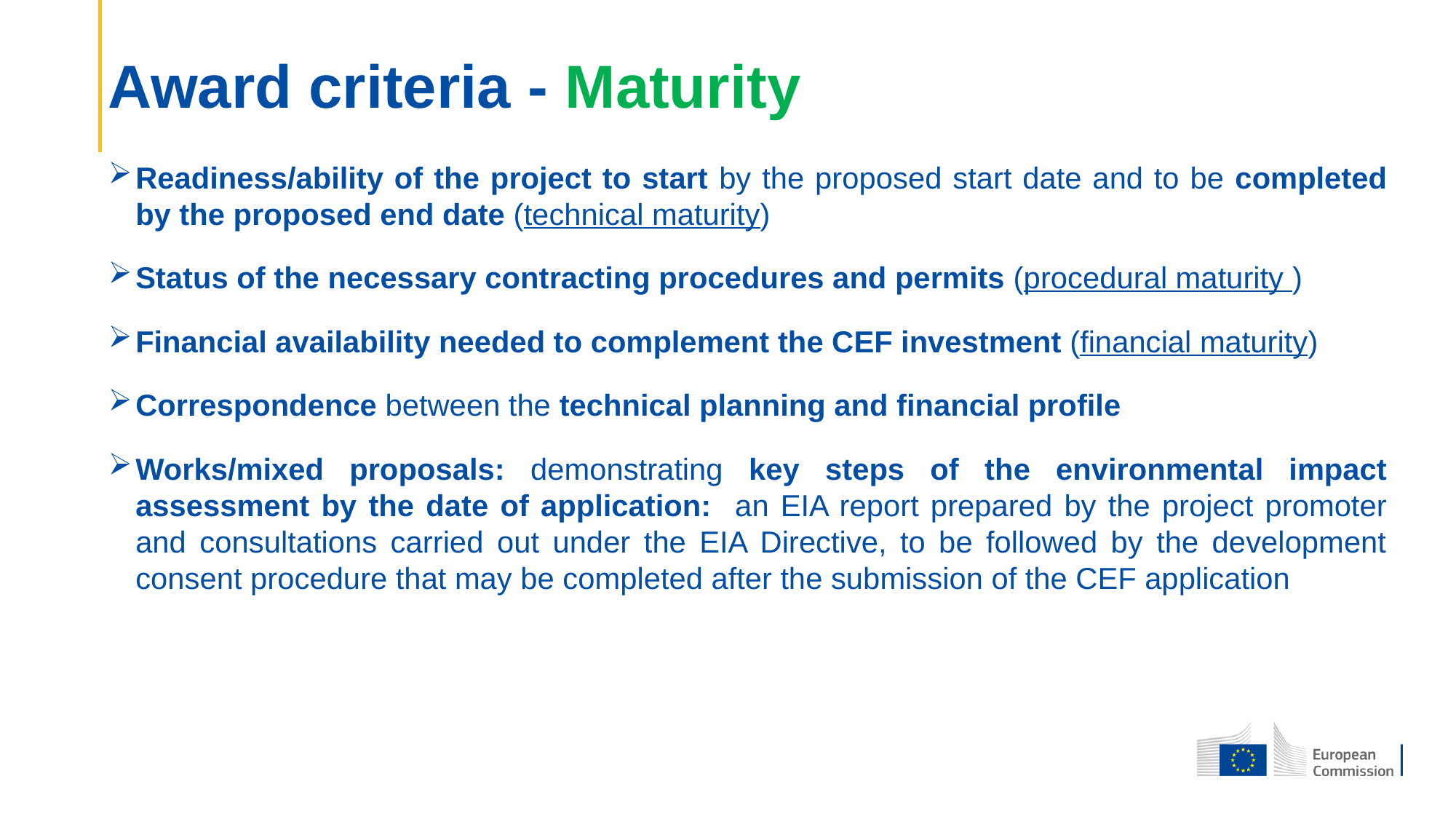

# Award criteria - Maturity
Readiness/ability of the project to start by the proposed start date and to be completed by the proposed end date (technical maturity)
Status of the necessary contracting procedures and permits (procedural maturity )
Financial availability needed to complement the CEF investment (financial maturity)
Correspondence between the technical planning and financial profile
Works/mixed proposals: demonstrating key steps of the environmental impact assessment by the date of application:  an EIA report prepared by the project promoter and consultations carried out under the EIA Directive, to be followed by the development consent procedure that may be completed after the submission of the CEF application